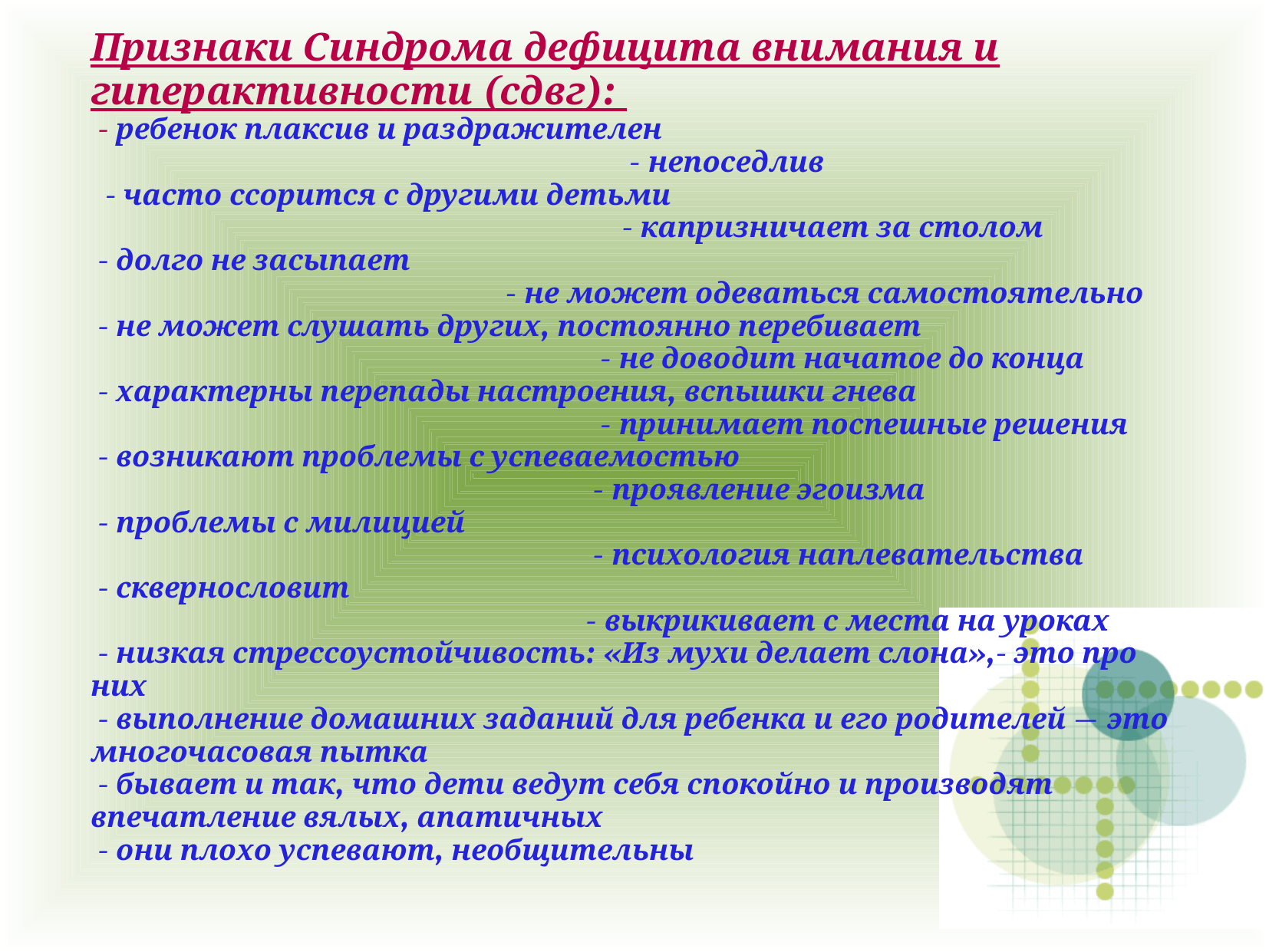

# Признаки Синдрома дефицита внимания и гиперактивности (сдвг): - ребенок плаксив и раздражителен - непоседлив - часто ссорится с другими детьми - капризничает за столом - долго не засыпает - не может одеваться самостоятельно - не может слушать других, постоянно перебивает - не доводит начатое до конца - характерны перепады настроения, вспышки гнева - принимает поспешные решения - возникают проблемы с успеваемостью - проявление эгоизма - проблемы с милицией - психология наплевательства - сквернословит - выкрикивает с места на уроках - низкая стрессоустойчивость: «Из мухи делает слона»,- это про них - выполнение домашних заданий для ребенка и его родителей ― это многочасовая пытка - бывает и так, что дети ведут себя спокойно и производят впечатление вялых, апатичных - они плохо успевают, необщительны